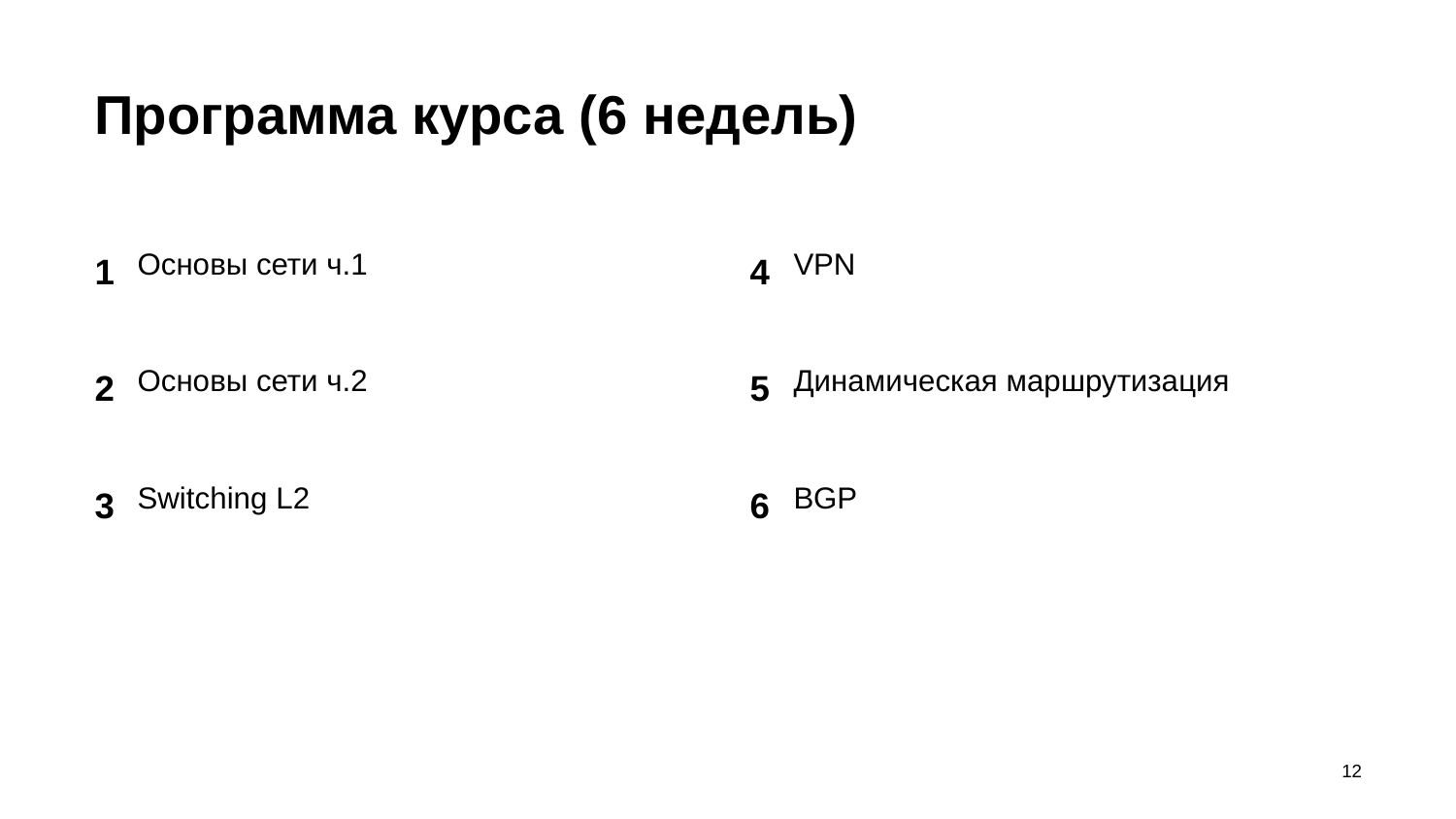

# Программа курса (6 недель)
1
Основы сети ч.1
4
VPN
2
Основы сети ч.2
5
Динамическая маршрутизация
3
Switching L2
6
BGP
12